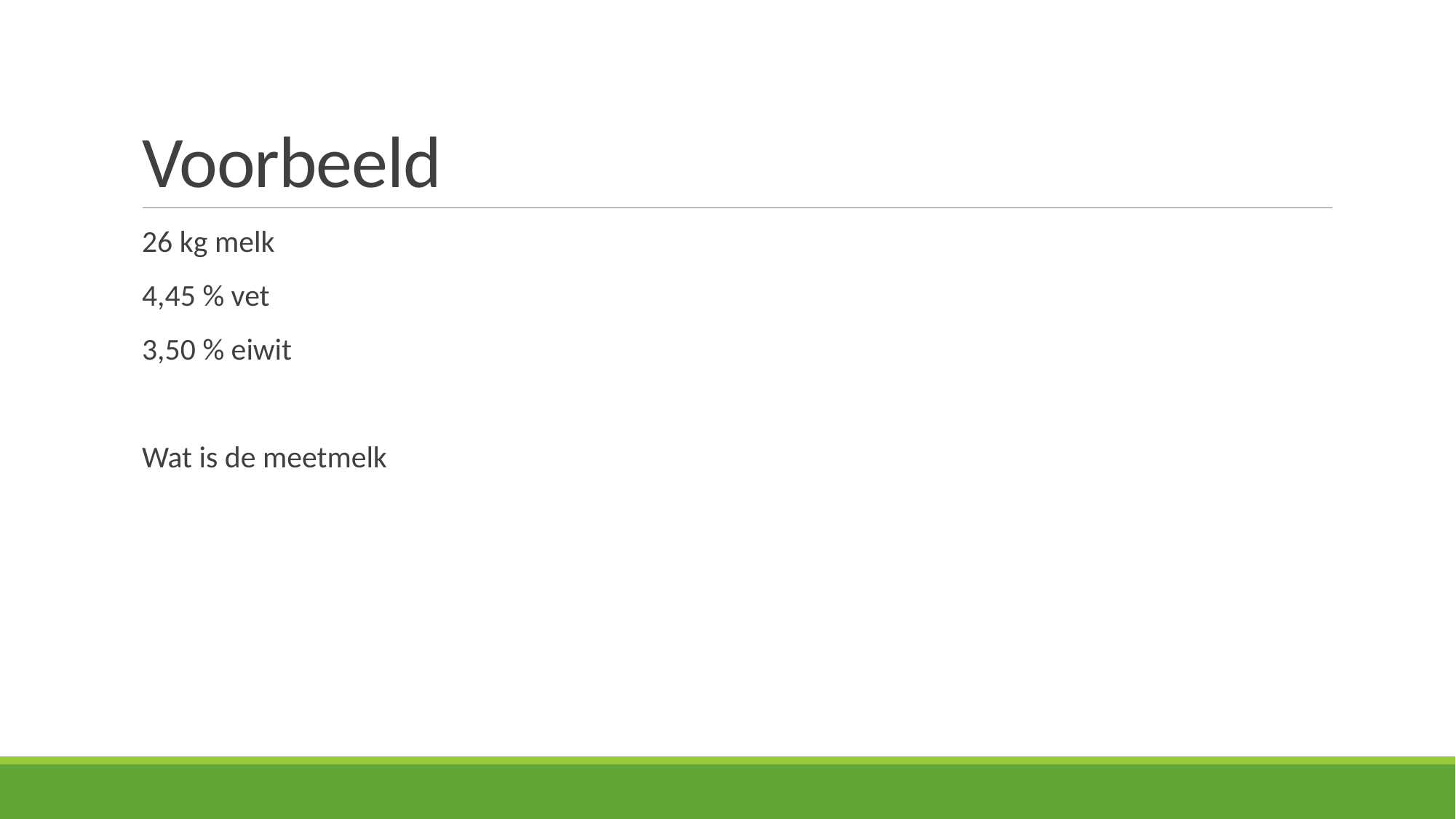

# Voorbeeld
26 kg melk
4,45 % vet
3,50 % eiwit

Wat is de meetmelk